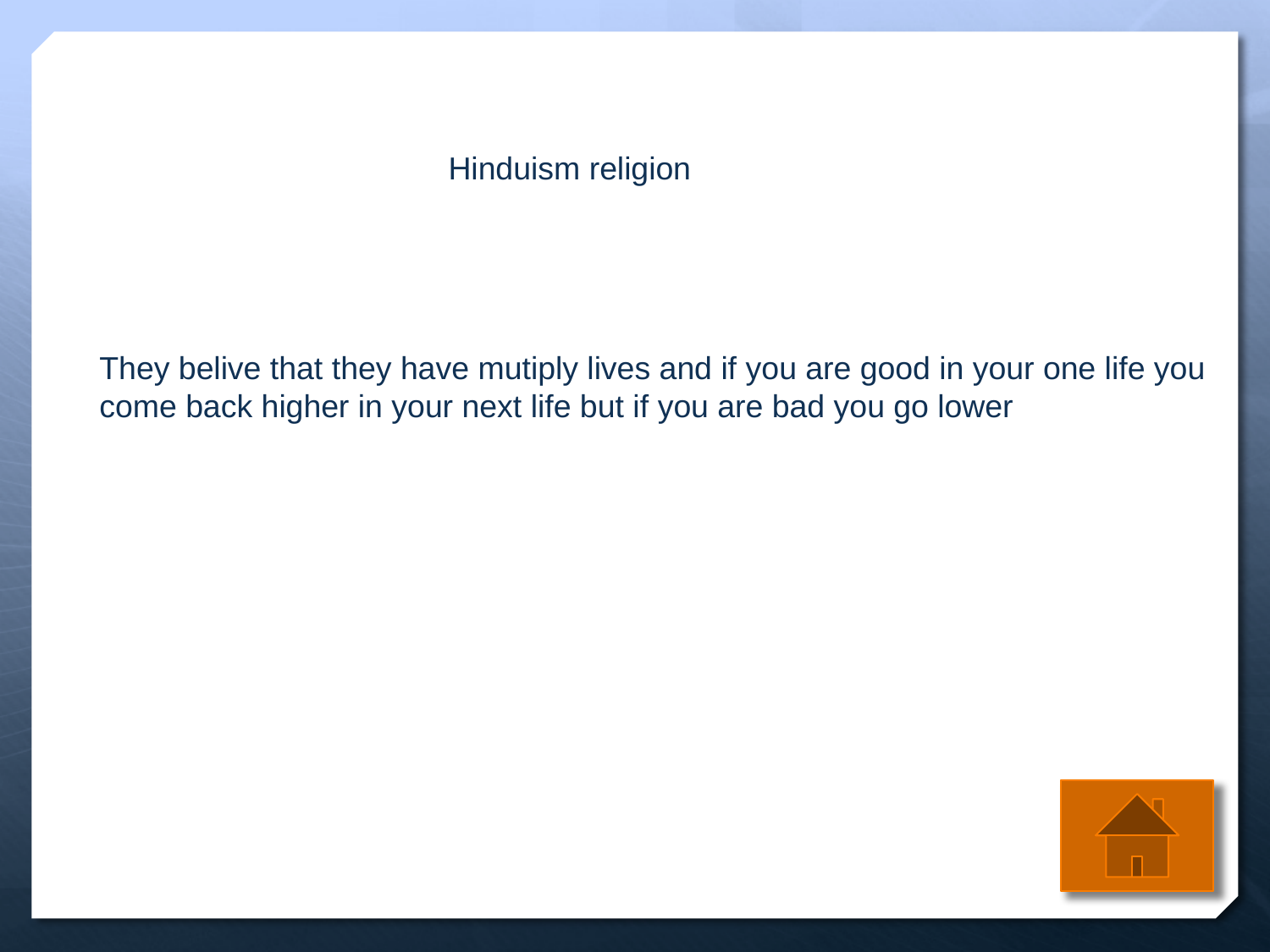

Hinduism religion
They belive that they have mutiply lives and if you are good in your one life you come back higher in your next life but if you are bad you go lower